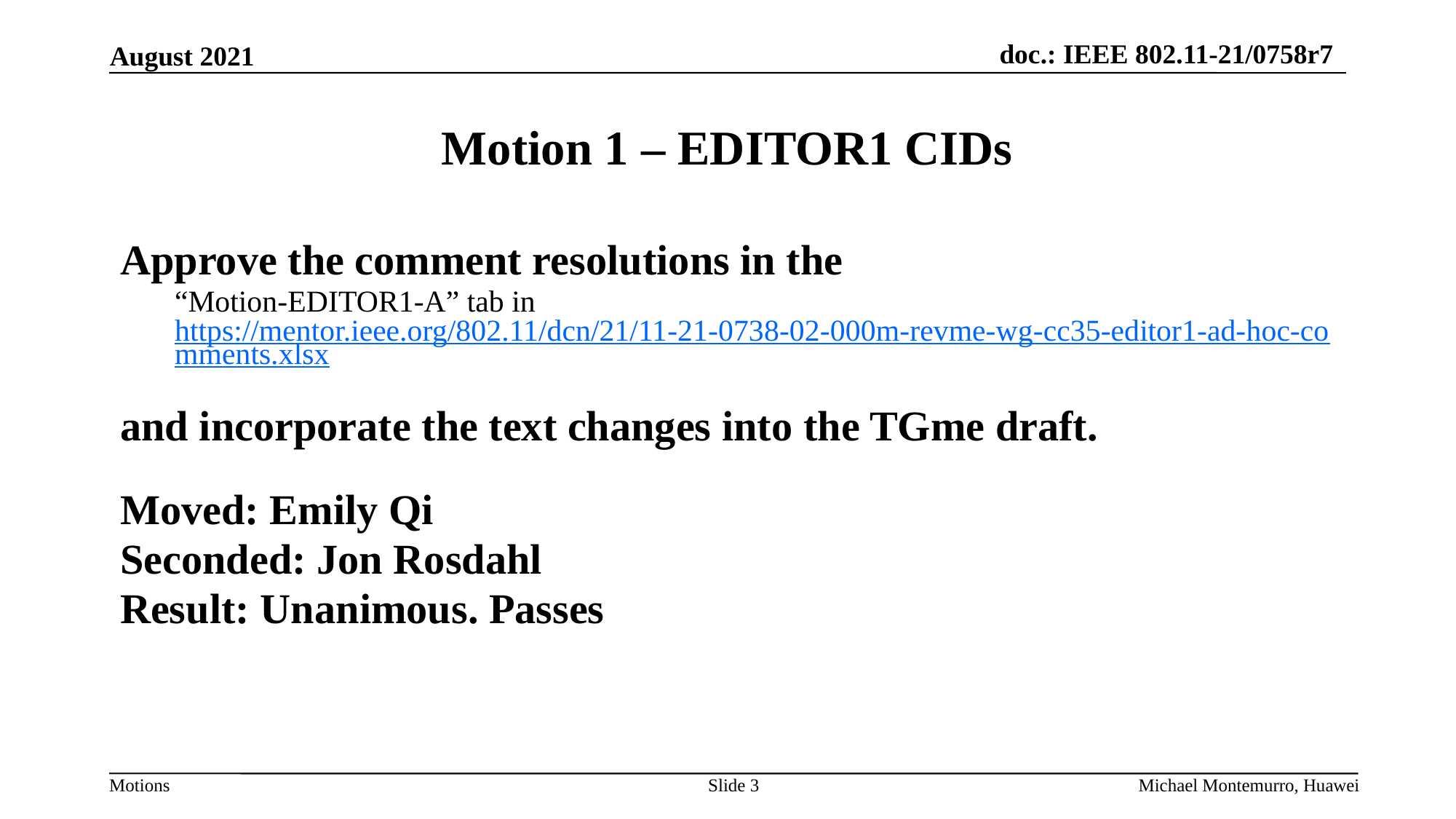

# Motion 1 – EDITOR1 CIDs
Approve the comment resolutions in the
“Motion-EDITOR1-A” tab in https://mentor.ieee.org/802.11/dcn/21/11-21-0738-02-000m-revme-wg-cc35-editor1-ad-hoc-comments.xlsx
and incorporate the text changes into the TGme draft.
Moved: Emily Qi
Seconded: Jon Rosdahl
Result: Unanimous. Passes

Slide 3
Michael Montemurro, Huawei